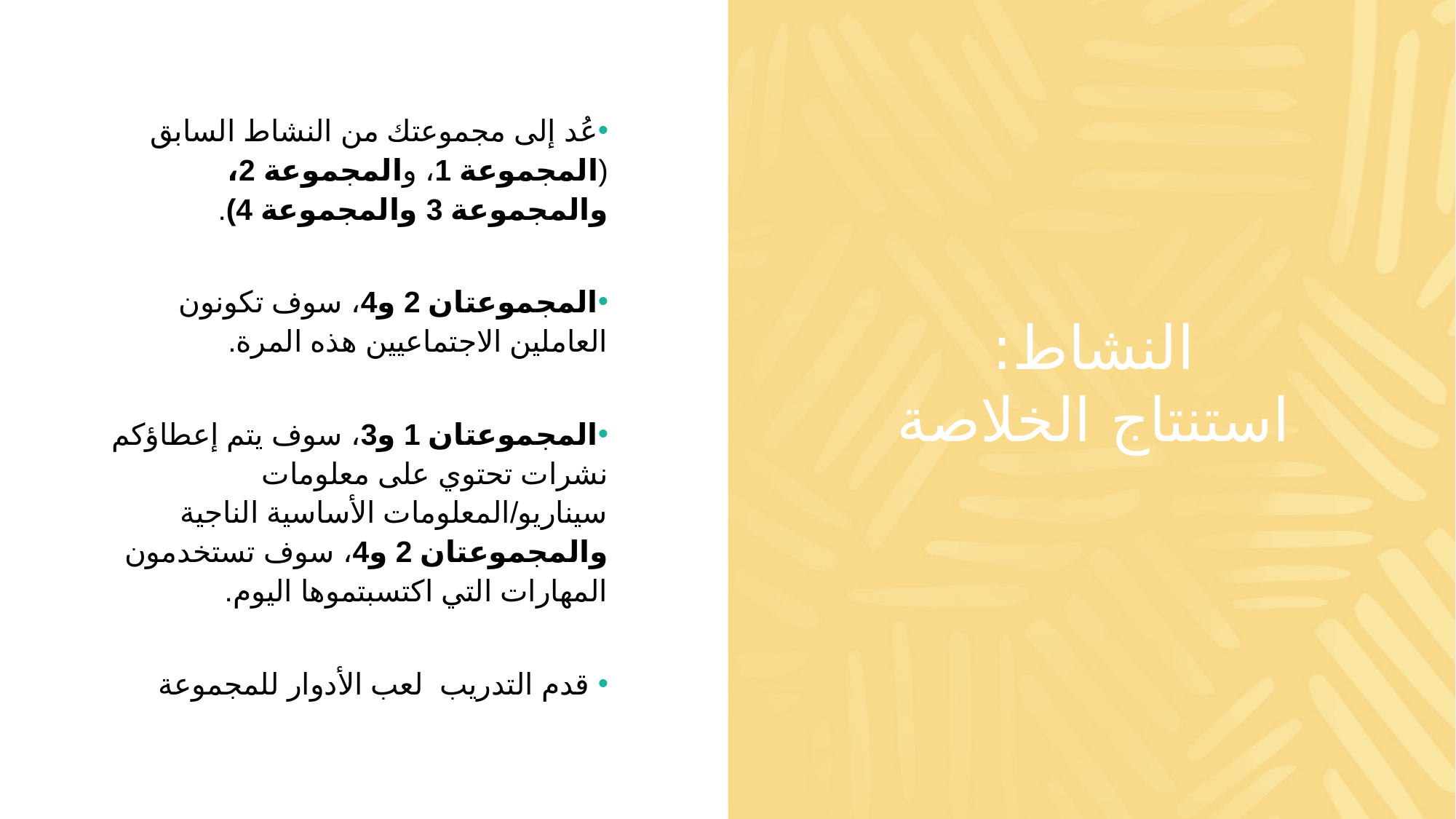

عُد إلى مجموعتك من النشاط السابق (المجموعة 1، والمجموعة 2، والمجموعة 3 والمجموعة 4).
المجموعتان 2 و4، سوف تكونون  العاملين الاجتماعيين هذه المرة.
المجموعتان 1 و3، سوف يتم إعطاؤكم نشرات تحتوي على معلومات سيناريو/المعلومات الأساسية الناجية والمجموعتان 2 و4، سوف تستخدمون المهارات التي اكتسبتموها اليوم.
 قدم التدريب  لعب الأدوار للمجموعة
# النشاط: استنتاج الخلاصة